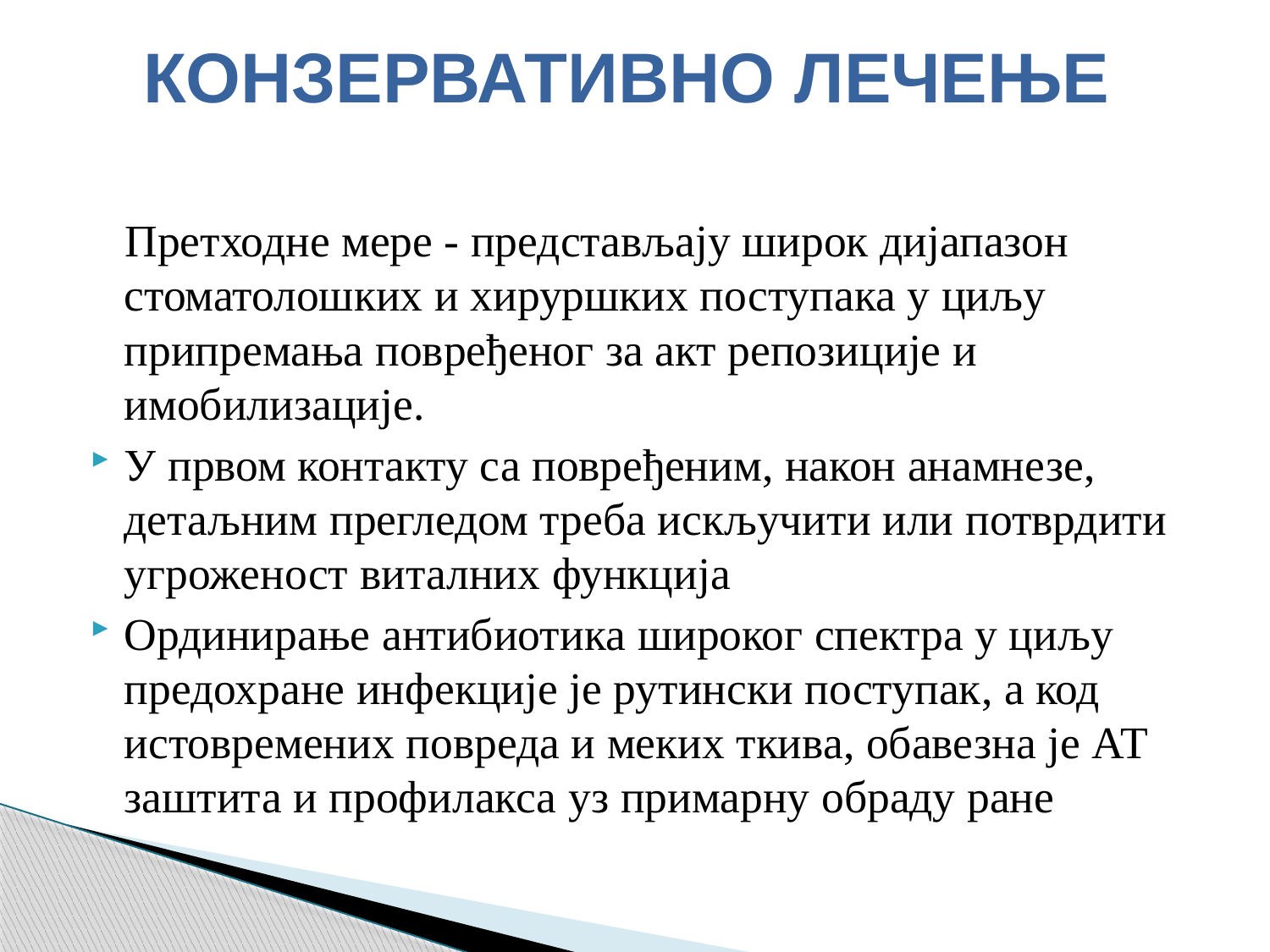

# КОНЗЕРВАТИВНО ЛЕЧЕЊЕ
   Претходне мере - представљају широк дијапазон стоматолошких и хируршких поступака у циљу припремања повређеног за акт репозиције и имобилизације.
У првом контакту са повређеним, након анамнезе, детаљним прегледом треба искључити или потврдити угроженост виталних функција
Ординирање антибиотика широког спектра у циљу предохране инфекције је рутински поступак, а код истовремених повреда и меких ткива, обавезна је АТ заштита и профилакса уз примарну обраду ране